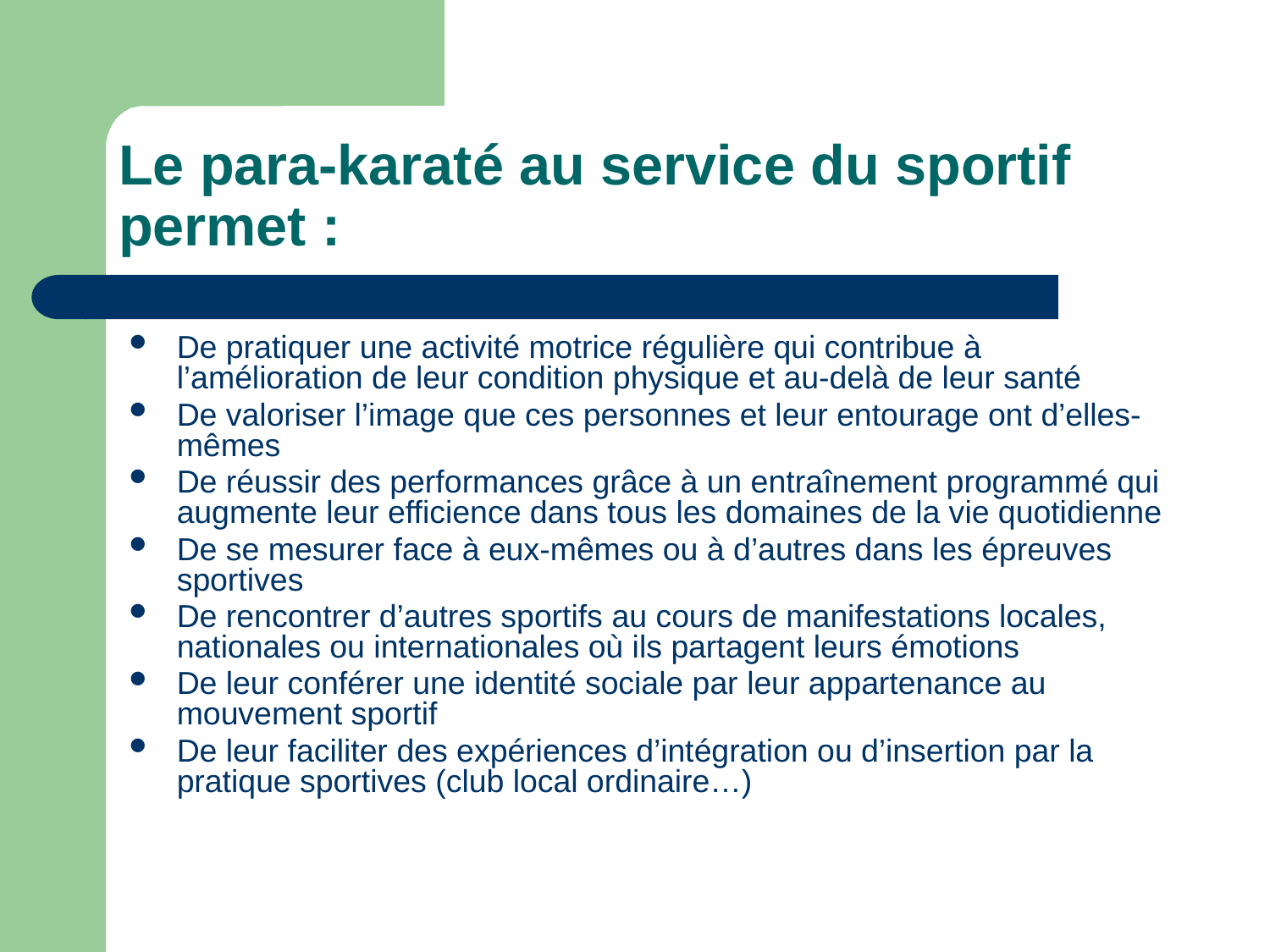

# Le para-karaté au service du sportif permet :
De pratiquer une activité motrice régulière qui contribue à l’amélioration de leur condition physique et au-delà de leur santé
De valoriser l’image que ces personnes et leur entourage ont d’elles-mêmes
De réussir des performances grâce à un entraînement programmé qui augmente leur efficience dans tous les domaines de la vie quotidienne
De se mesurer face à eux-mêmes ou à d’autres dans les épreuves sportives
De rencontrer d’autres sportifs au cours de manifestations locales, nationales ou internationales où ils partagent leurs émotions
De leur conférer une identité sociale par leur appartenance au mouvement sportif
De leur faciliter des expériences d’intégration ou d’insertion par la pratique sportives (club local ordinaire…)